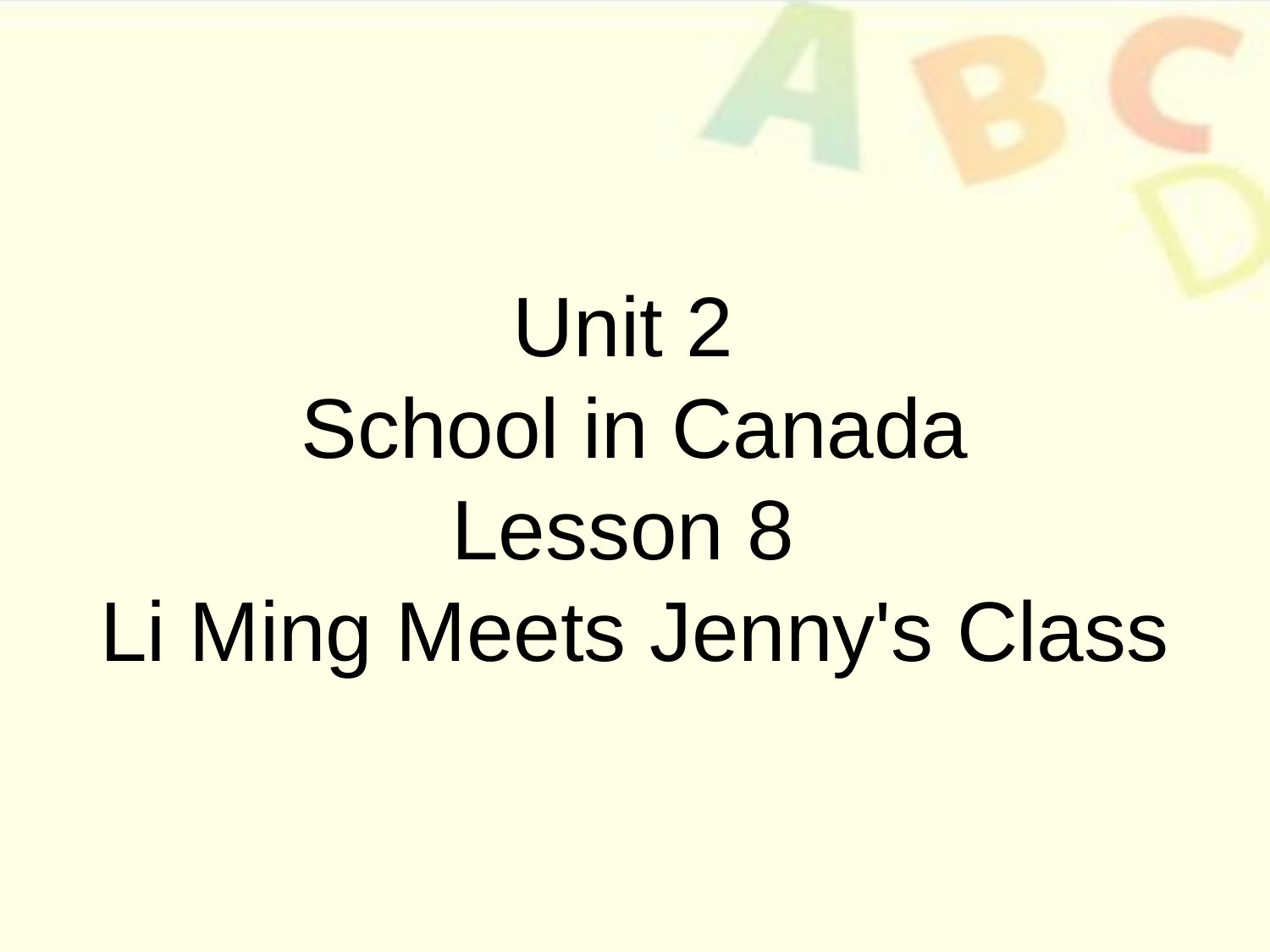

Unit 2
School in Canada
Lesson 8
Li Ming Meets Jenny's Class